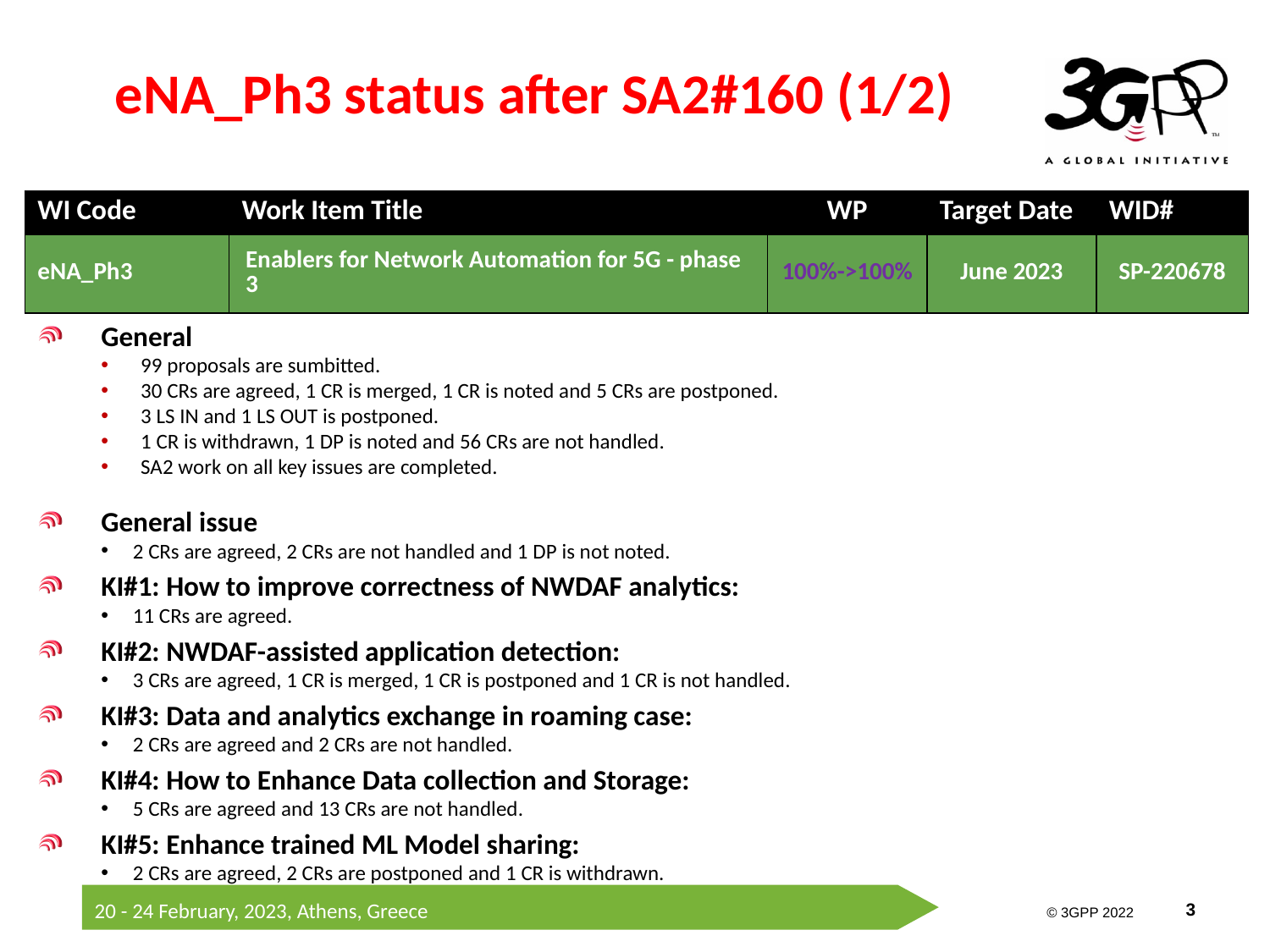

# eNA_Ph3 status after SA2#160 (1/2)
| WI Code | Work Item Title | WP | Target Date | WID# |
| --- | --- | --- | --- | --- |
| eNA\_Ph3 | Enablers for Network Automation for 5G - phase 3 | 100%->100% | June 2023 | SP-220678 |
General
99 proposals are sumbitted.
30 CRs are agreed, 1 CR is merged, 1 CR is noted and 5 CRs are postponed.
3 LS IN and 1 LS OUT is postponed.
1 CR is withdrawn, 1 DP is noted and 56 CRs are not handled.
SA2 work on all key issues are completed.

General issue
2 CRs are agreed, 2 CRs are not handled and 1 DP is not noted.
KI#1: How to improve correctness of NWDAF analytics:
11 CRs are agreed.
KI#2: NWDAF-assisted application detection:
3 CRs are agreed, 1 CR is merged, 1 CR is postponed and 1 CR is not handled.
KI#3: Data and analytics exchange in roaming case:
2 CRs are agreed and 2 CRs are not handled.
KI#4: How to Enhance Data collection and Storage:
5 CRs are agreed and 13 CRs are not handled.
KI#5: Enhance trained ML Model sharing:
2 CRs are agreed, 2 CRs are postponed and 1 CR is withdrawn.